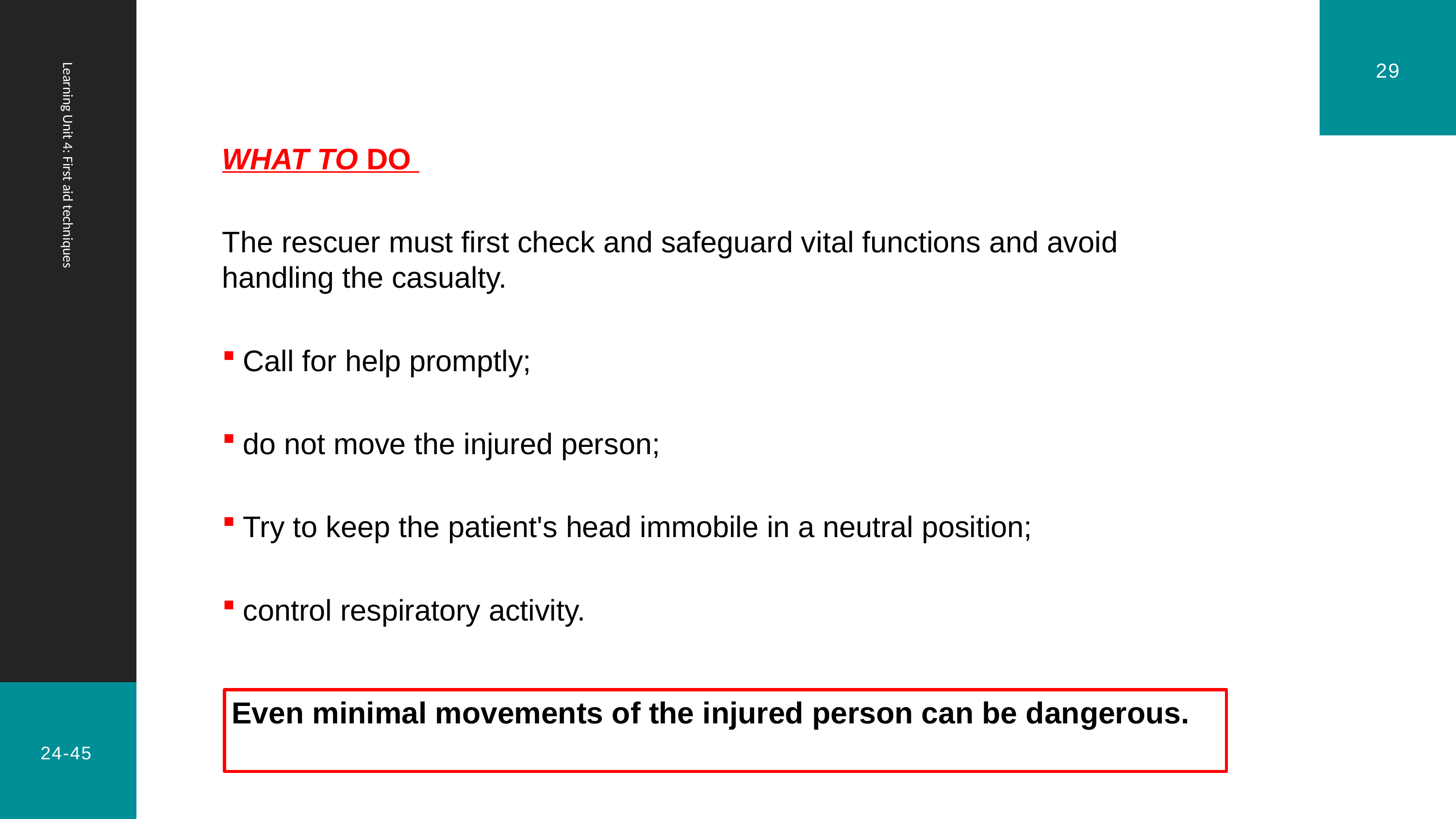

29
WHAT TO DO

The rescuer must first check and safeguard vital functions and avoid handling the casualty.

Call for help promptly;

do not move the injured person;

Try to keep the patient's head immobile in a neutral position;

control respiratory activity.

Learning Unit 4: First aid techniques

Even minimal movements of the injured person can be dangerous.
24-45